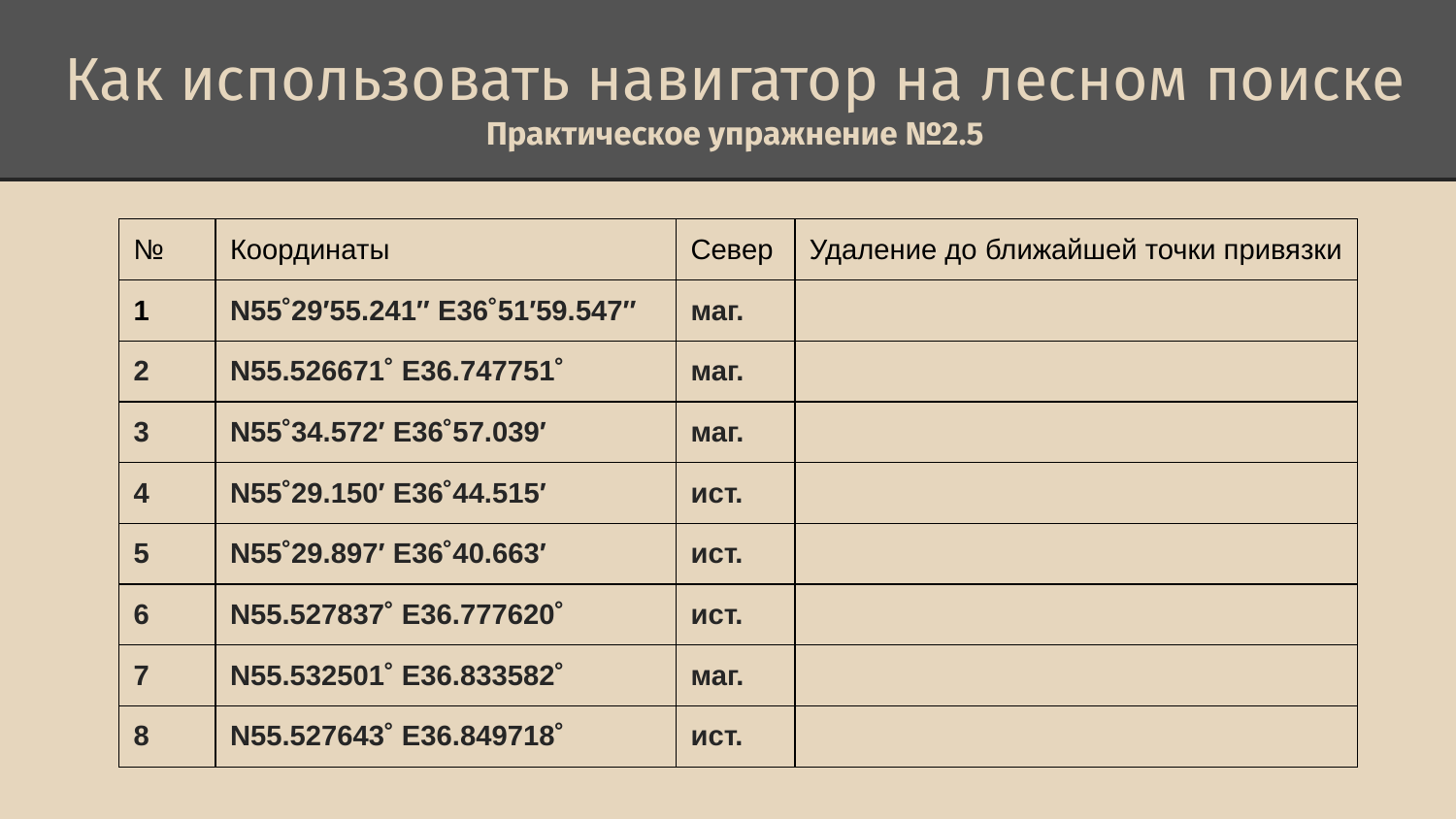

# Как использовать навигатор на лесном поиске
Практическое упражнение №2.5
| № | Координаты | Север | Удаление до ближайшей точки привязки |
| --- | --- | --- | --- |
| 1 | N55˚29′55.241″ E36˚51′59.547″ | маг. |  |
| 2 | N55.526671˚ E36.747751˚ | маг. |  |
| 3 | N55˚34.572′ E36˚57.039′ | маг. |  |
| 4 | N55˚29.150′ E36˚44.515′ | ист. |  |
| 5 | N55˚29.897′ E36˚40.663′ | ист. |  |
| 6 | N55.527837˚ E36.777620˚ | ист. |  |
| 7 | N55.532501˚ E36.833582˚ | маг. |  |
| 8 | N55.527643˚ E36.849718˚ | ист. |  |